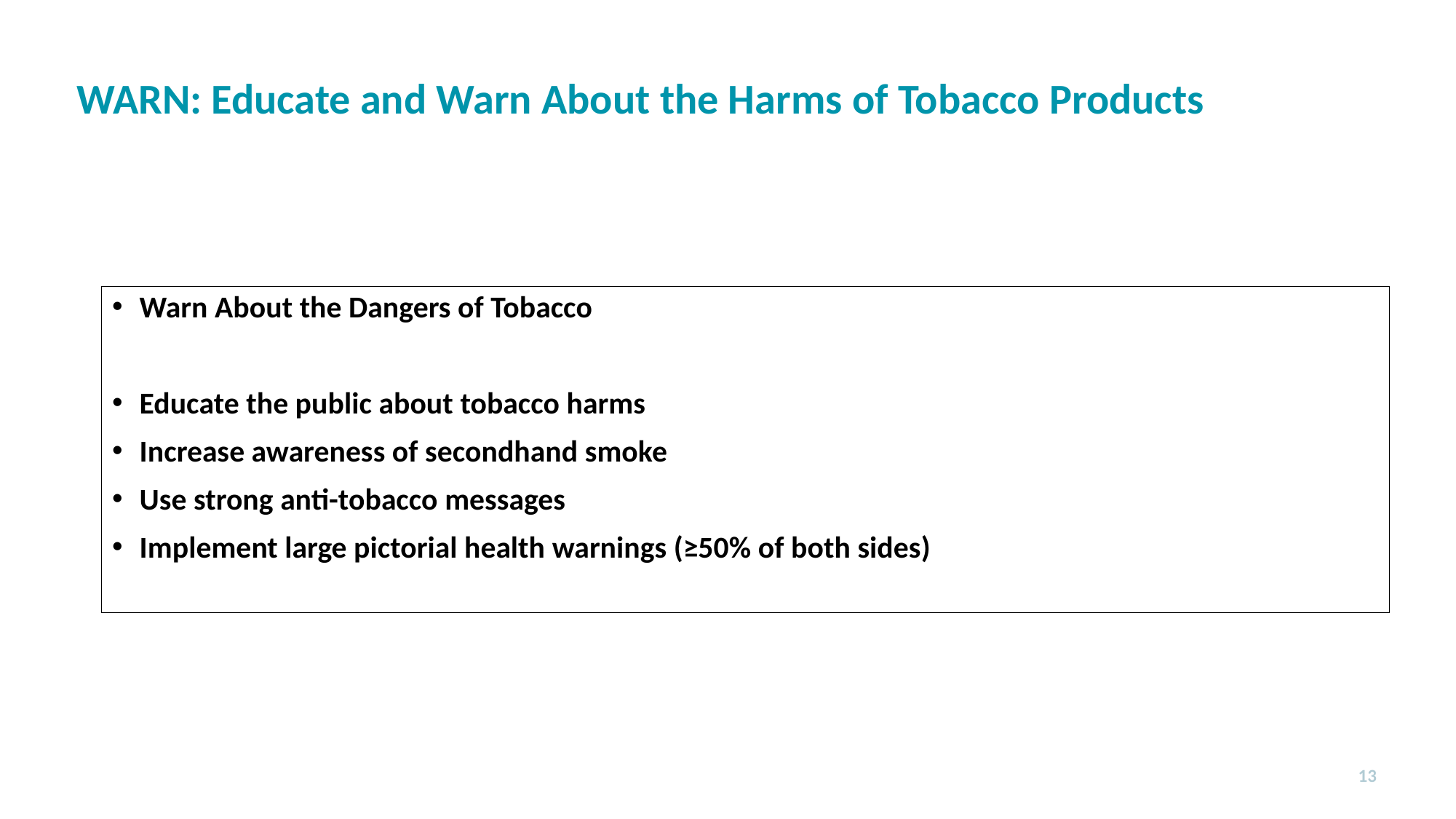

# WARN: Educate and Warn About the Harms of Tobacco Products
Warn About the Dangers of Tobacco

Educate the public about tobacco harms
Increase awareness of secondhand smoke
Use strong anti-tobacco messages
Implement large pictorial health warnings (≥50% of both sides)
13